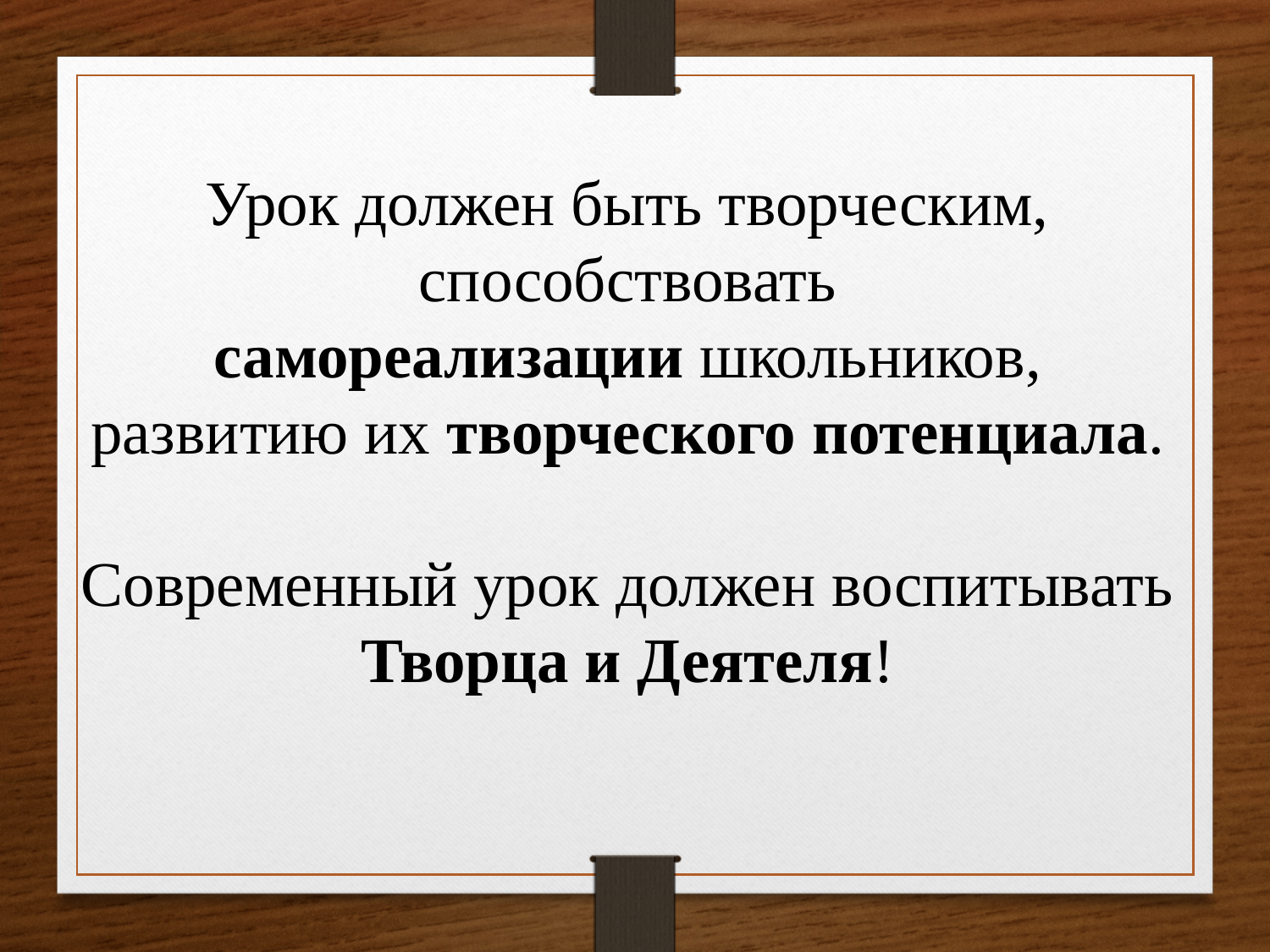

Урок должен быть творческим, способствовать
 самореализации школьников,
развитию их творческого потенциала.

Современный урок должен воспитывать Творца и Деятеля!